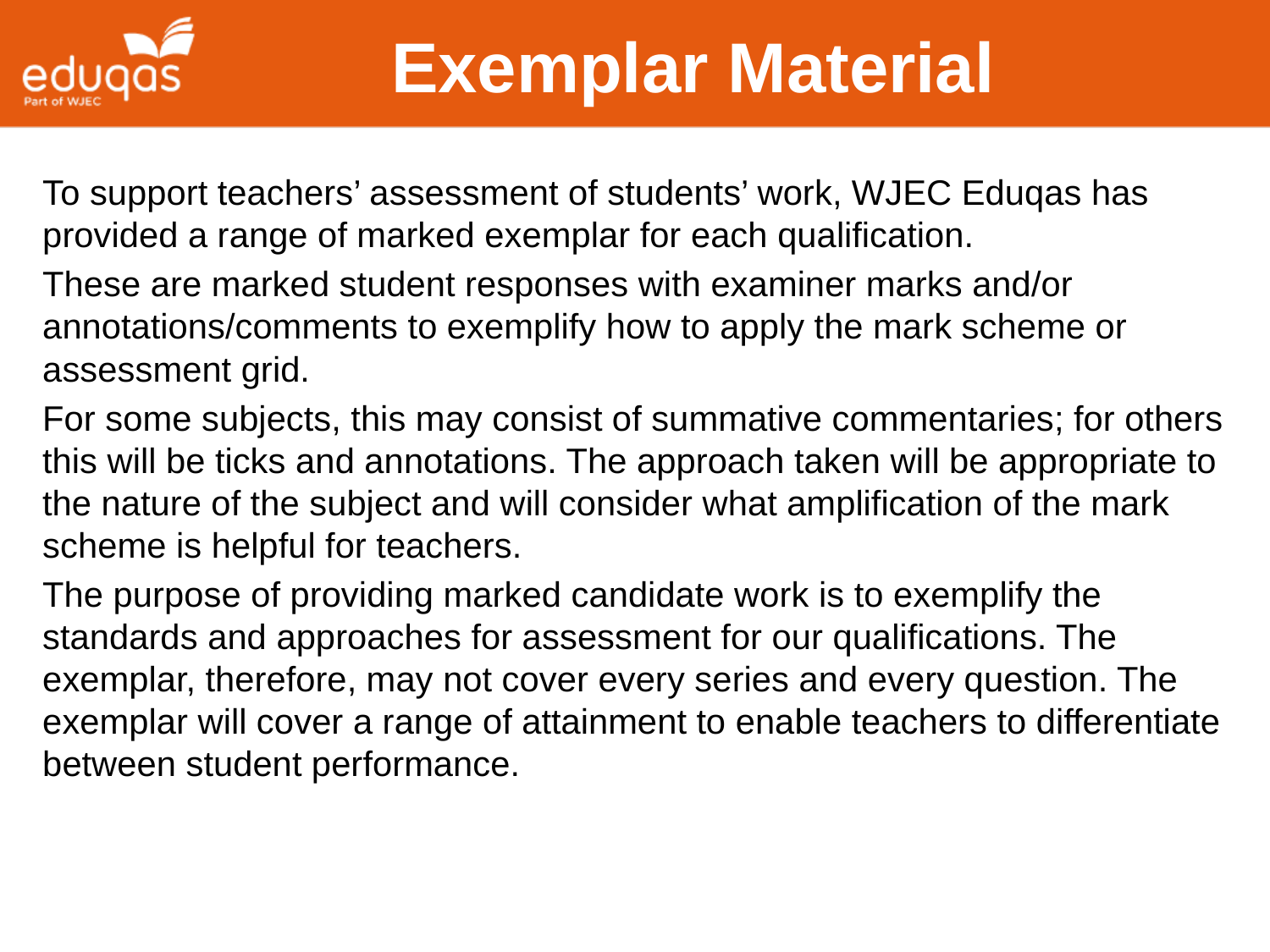

Exemplar Material
To support teachers’ assessment of students’ work, WJEC Eduqas has provided a range of marked exemplar for each qualification.
These are marked student responses with examiner marks and/or annotations/comments to exemplify how to apply the mark scheme or assessment grid.
For some subjects, this may consist of summative commentaries; for others this will be ticks and annotations. The approach taken will be appropriate to the nature of the subject and will consider what amplification of the mark scheme is helpful for teachers.
The purpose of providing marked candidate work is to exemplify the standards and approaches for assessment for our qualifications. The exemplar, therefore, may not cover every series and every question. The exemplar will cover a range of attainment to enable teachers to differentiate between student performance.